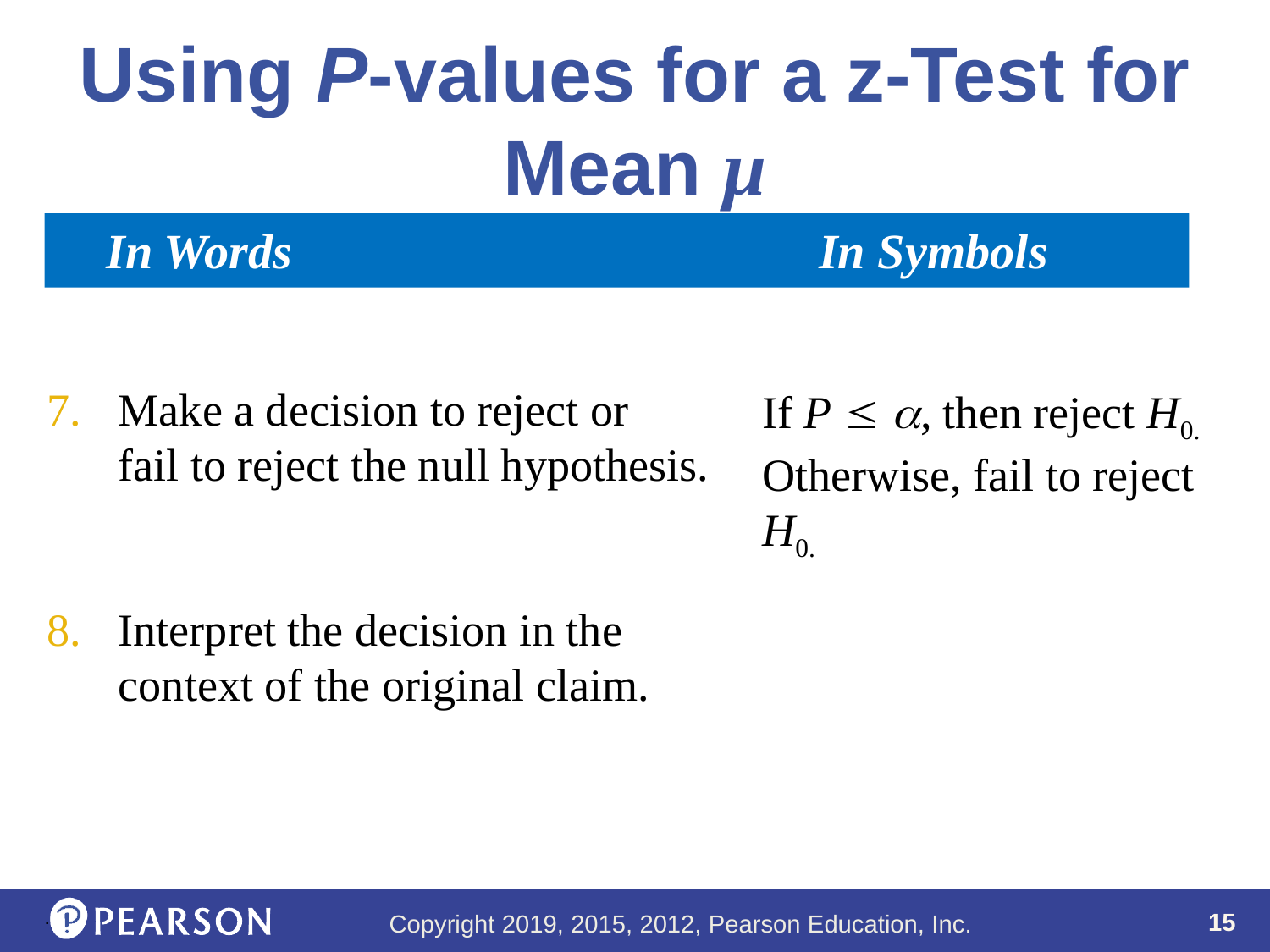

# Using P-values for a z-Test for Mean μ

    In Words					In Symbols
Make a decision to reject or
fail to reject the null hypothesis.

Interpret the decision in the
context of the original claim.
If P ≤ α, then reject H0. Otherwise, fail to reject H0.
.